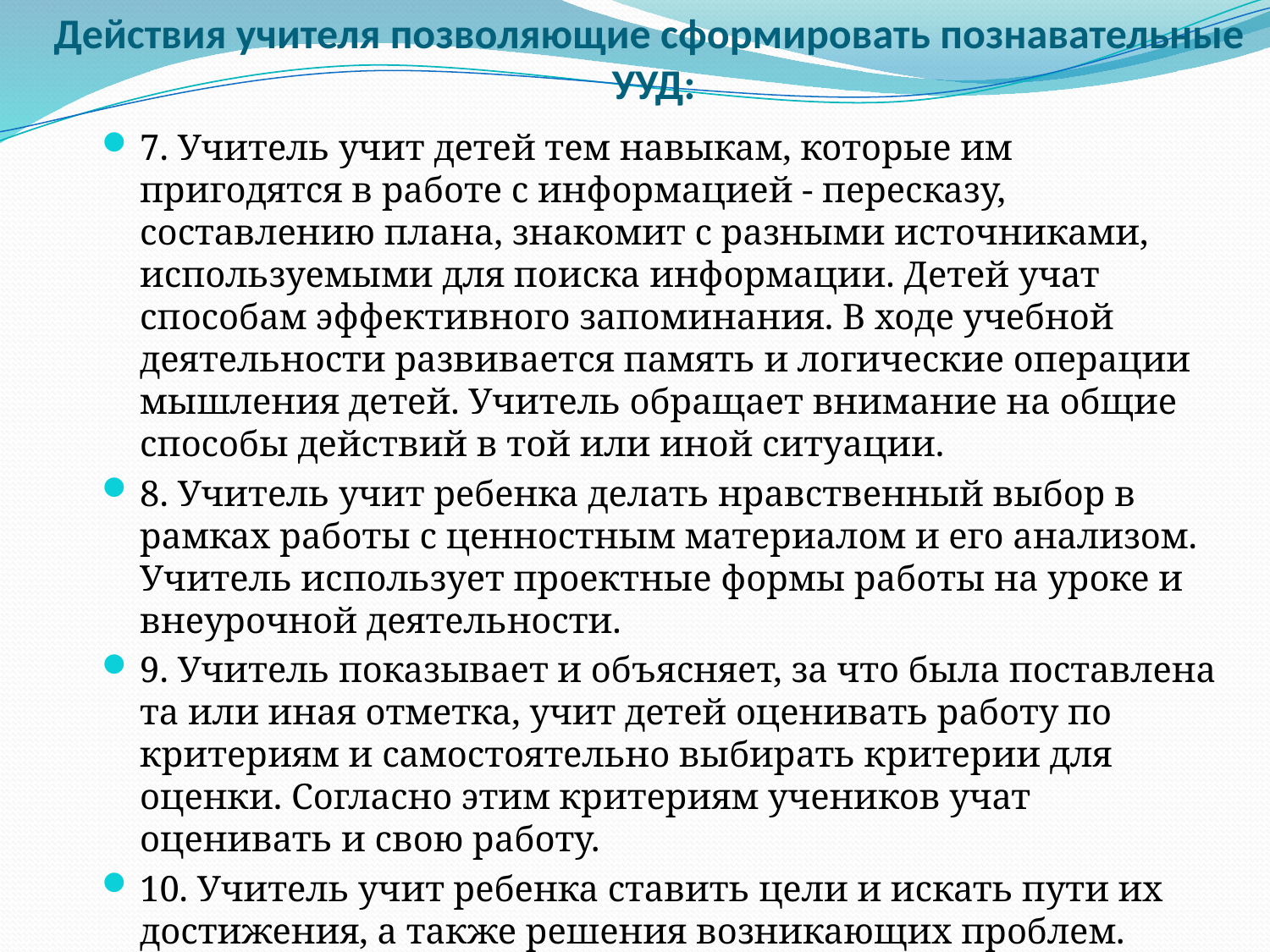

Действия учителя позволяющие сформировать познавательные  УУД:
#
7. Учитель учит детей тем навыкам, которые им пригодятся в работе с информацией - пересказу, составлению плана, знакомит с разными источниками, используемыми для поиска информации. Детей учат способам эффективного запоминания. В ходе учебной деятельности развивается память и логические операции мышления детей. Учитель обращает внимание на общие способы действий в той или иной ситуации.
8. Учитель учит ребенка делать нравственный выбор в рамках работы с ценностным материалом и его анализом. Учитель использует проектные формы работы на уроке и внеурочной деятельности.
9. Учитель показывает и объясняет, за что была поставлена та или иная отметка, учит детей оценивать работу по критериям и самостоятельно выбирать критерии для оценки. Согласно этим критериям учеников учат оценивать и свою работу.
10. Учитель учит ребенка ставить цели и искать пути их достижения, а также решения возникающих проблем. Перед началом решения составляется совместный план действий.